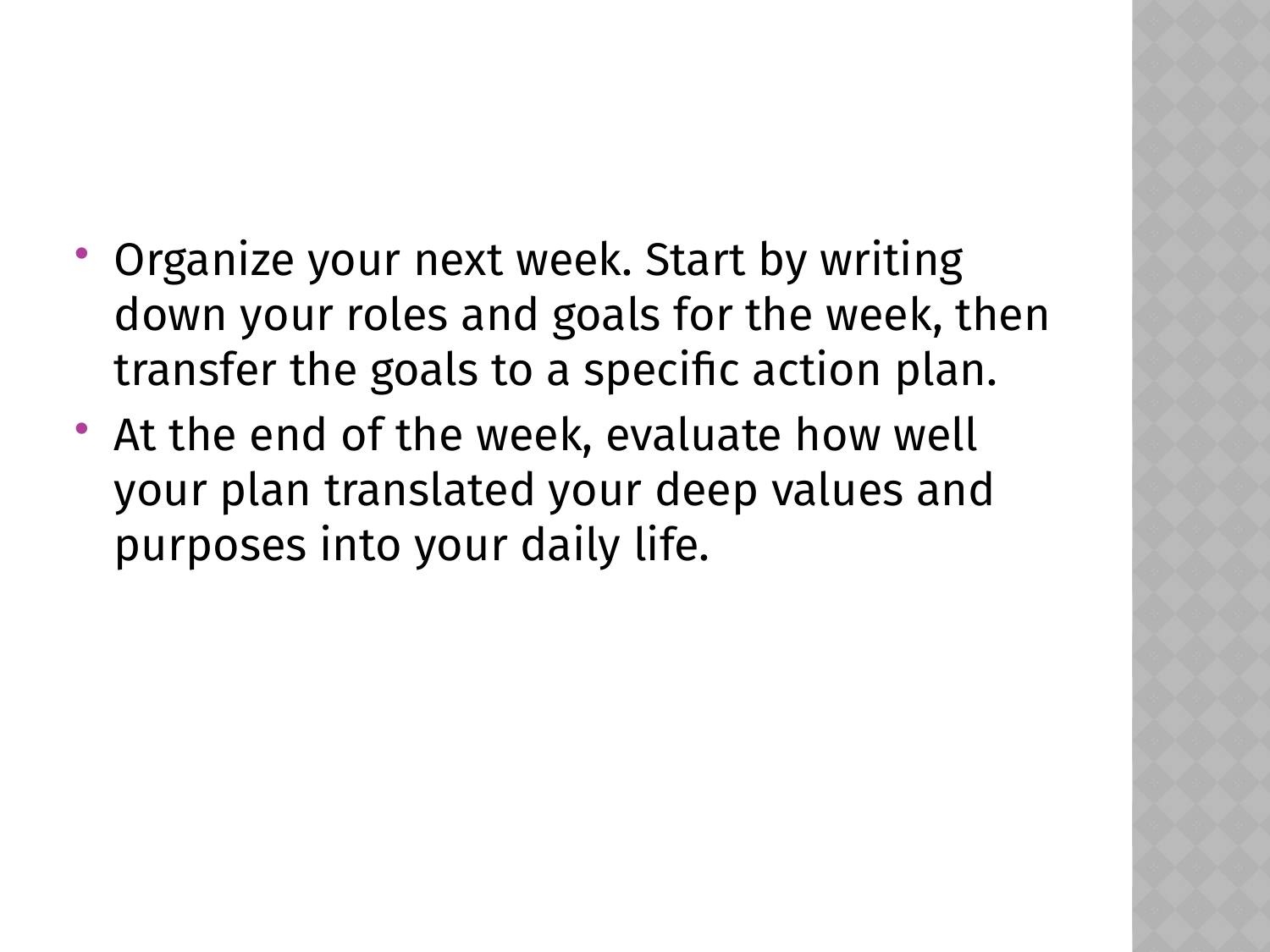

#
Organize your next week. Start by writing down your roles and goals for the week, then transfer the goals to a specific action plan.
At the end of the week, evaluate how well your plan translated your deep values and purposes into your daily life.